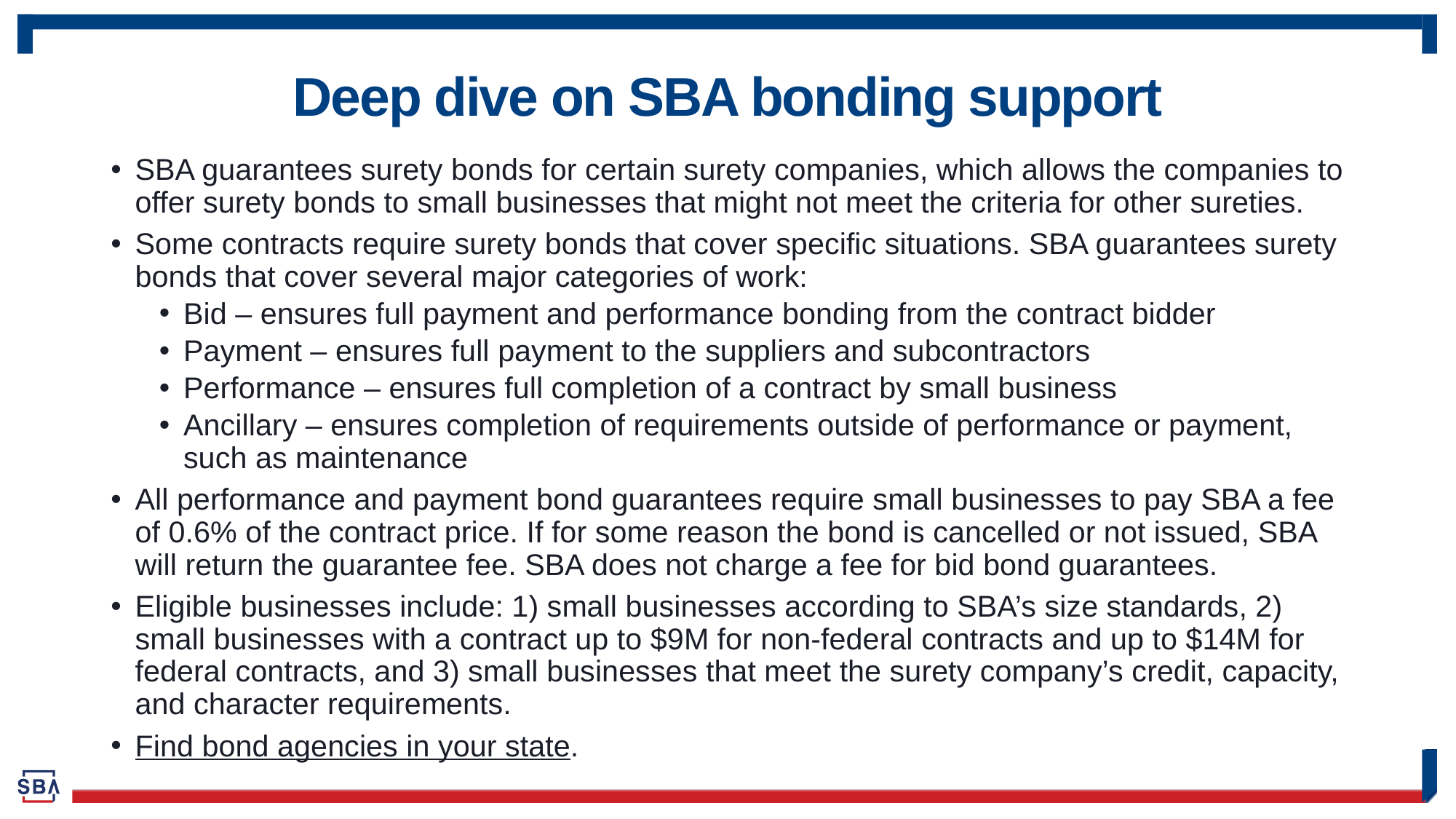

# Deep dive on SBA bonding support
SBA guarantees surety bonds for certain surety companies, which allows the companies to offer surety bonds to small businesses that might not meet the criteria for other sureties.
Some contracts require surety bonds that cover specific situations. SBA guarantees surety bonds that cover several major categories of work:
Bid – ensures full payment and performance bonding from the contract bidder
Payment – ensures full payment to the suppliers and subcontractors
Performance – ensures full completion of a contract by small business
Ancillary – ensures completion of requirements outside of performance or payment, such as maintenance
All performance and payment bond guarantees require small businesses to pay SBA a fee of 0.6% of the contract price. If for some reason the bond is cancelled or not issued, SBA will return the guarantee fee. SBA does not charge a fee for bid bond guarantees.
Eligible businesses include: 1) small businesses according to SBA’s size standards, 2) small businesses with a contract up to $9M for non-federal contracts and up to $14M for federal contracts, and 3) small businesses that meet the surety company’s credit, capacity, and character requirements.
Find bond agencies in your state.